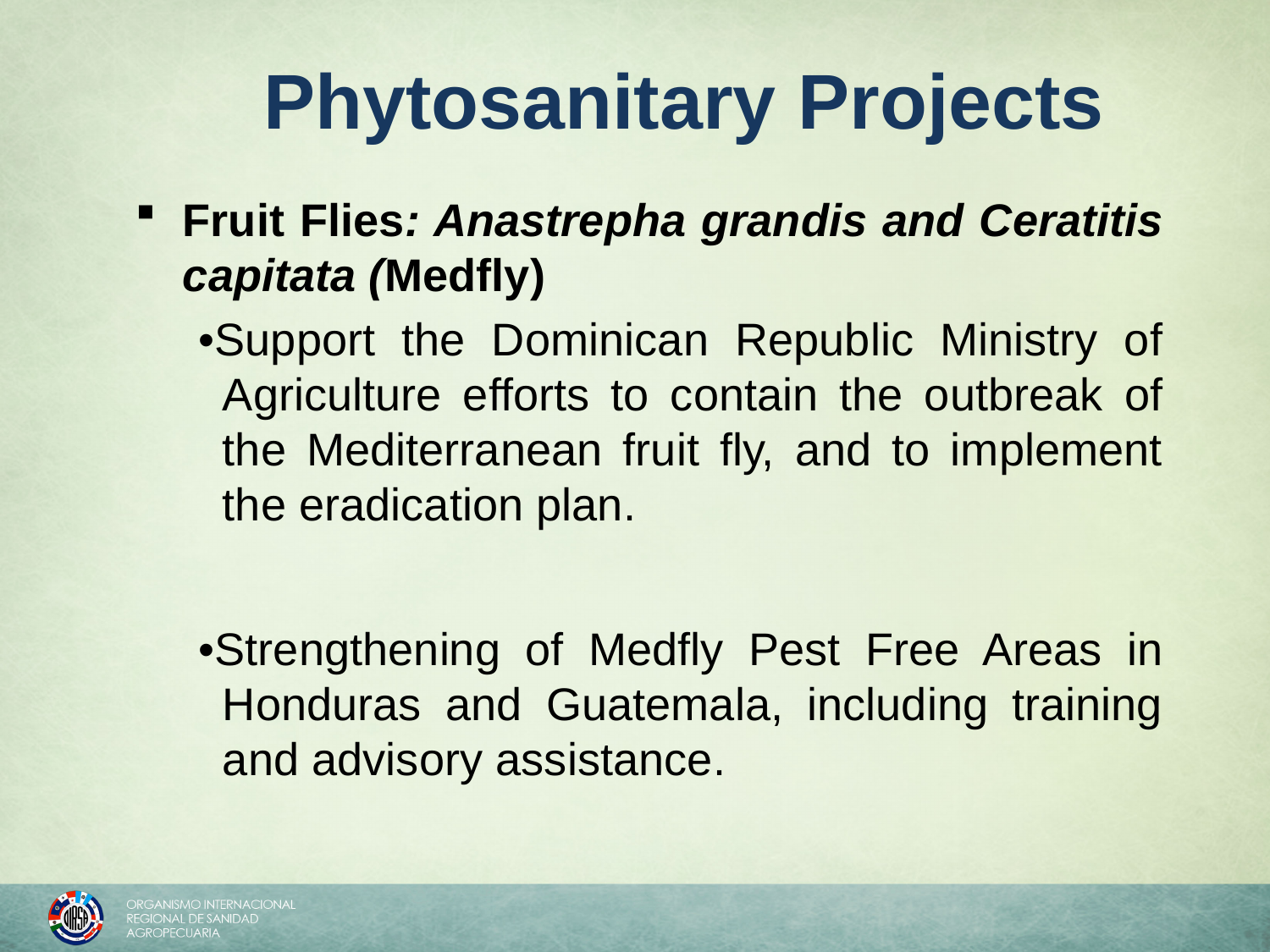

Phytosanitary Projects
Fruit Flies: Anastrepha grandis and Ceratitis capitata (Medfly)
•Support the Dominican Republic Ministry of Agriculture efforts to contain the outbreak of the Mediterranean fruit fly, and to implement the eradication plan.

•Strengthening of Medfly Pest Free Areas in Honduras and Guatemala, including training and advisory assistance.